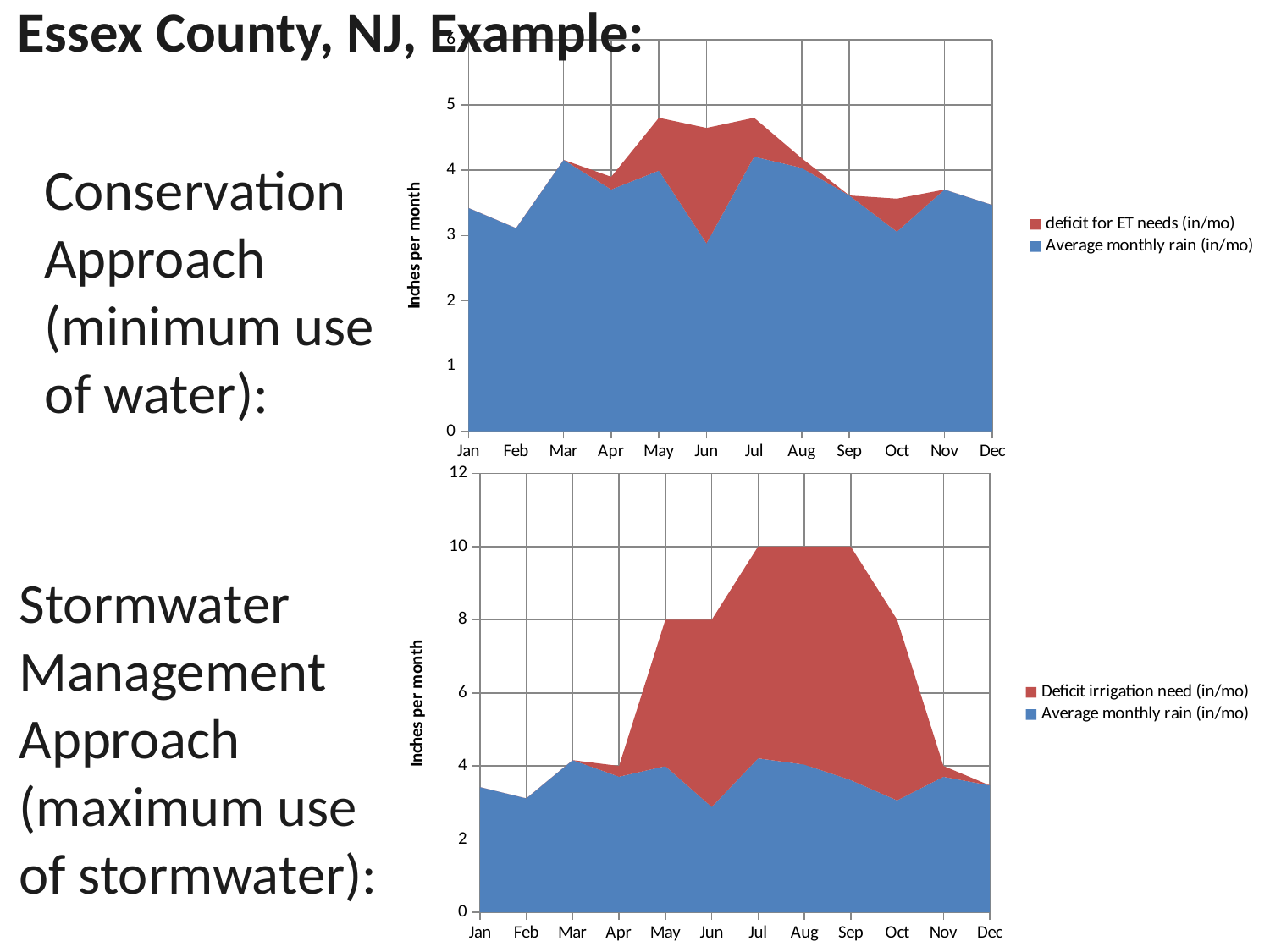

For maximum use of the roof runoff to decrease runoff discharged volumes, it is desired to irrigate at the highest rate possible without causing harm to the plants. Therefore, Table X8 and Figure X6 show an alternative corresponding to a possible maximum use of the roof runoff. For a “healthy” lawn, total water applied (including rain) is generally about 25 mm (1 inch) of water per week, or 100 mm (4 inches) per month. Excessive watering is harmful to plants, so indiscriminate over-watering is to be avoided. Some plants can accommodate additional water. As an example, Kentucky Bluegrass, the most common lawn plant in the US, needs about 64 mm/week (2.5 in/week), or more, during the heat of the summer, and should receive some moisture during the winter.
Essex County, NJ, Example:

### Chart

| Category | Average monthly rain (in/mo) | deficit for ET needs (in/mo) |
|---|---|---|
| Jan | 3.42274500049797 | 0.0 |
| Feb | 3.11333322525024 | 0.0 |
| Mar | 4.159803794879546 | 0.0 |
| Apr | 3.70607840196759 | 0.1939215980324104 |
| May | 3.994705803254067 | 0.8102941967459295 |
| Jun | 2.87823525144189 | 1.7717647485581085 |
| Jul | 4.20941176133997 | 0.5955882386600295 |
| Aug | 4.036862784740982 | 0.14813721525903034 |
| Sep | 3.61411762120677 | 0.0 |
| Oct | 3.05862743159135 | 0.506372568408649 |
| Nov | 3.7041176066679173 | 0.0 |
| Dec | 3.468235183580247 | 0.0 |
Conservation Approach (minimum use of water):

### Chart

| Category | Average monthly rain (in/mo) | Deficit irrigation need (in/mo) |
|---|---|---|
| Jan | 3.42274500049797 | 0.0 |
| Feb | 3.11333322525024 | 0.0 |
| Mar | 4.159803794879546 | 0.0 |
| Apr | 3.70607840196759 | 0.2939215980324104 |
| May | 3.994705803254067 | 4.00529419674593 |
| Jun | 2.87823525144189 | 5.1217647485581095 |
| Jul | 4.20941176133997 | 5.7905882386600265 |
| Aug | 4.036862784740982 | 5.96313721525903 |
| Sep | 3.61411762120677 | 6.3858823787932275 |
| Oct | 3.05862743159135 | 4.941372568408649 |
| Nov | 3.7041176066679173 | 0.2958823933320911 |
| Dec | 3.468235183580247 | 0.0 |
Stormwater Management Approach (maximum use of stormwater):